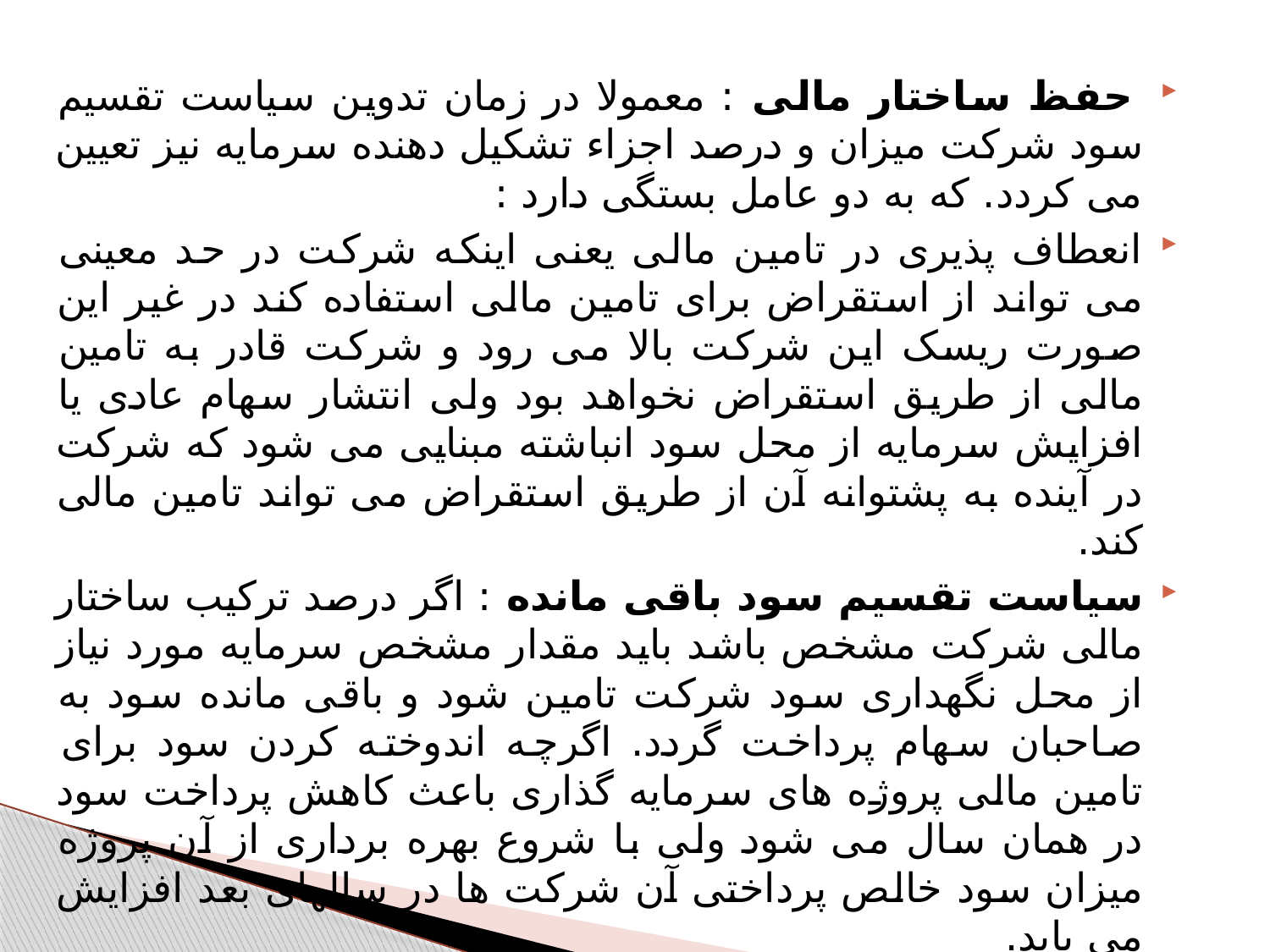

حفظ ساختار مالی : معمولا در زمان تدوین سیاست تقسیم سود شرکت میزان و درصد اجزاء تشکیل دهنده سرمایه نیز تعیین می کردد. که به دو عامل بستگی دارد :
انعطاف پذیری در تامین مالی یعنی اینکه شرکت در حد معینی می تواند از استقراض برای تامین مالی استفاده کند در غیر این صورت ریسک این شرکت بالا می رود و شرکت قادر به تامین مالی از طریق استقراض نخواهد بود ولی انتشار سهام عادی یا افزایش سرمایه از محل سود انباشته مبنایی می شود که شرکت در آینده به پشتوانه آن از طریق استقراض می تواند تامین مالی کند.
سیاست تقسیم سود باقی مانده : اگر درصد ترکیب ساختار مالی شرکت مشخص باشد باید مقدار مشخص سرمایه مورد نیاز از محل نگهداری سود شرکت تامین شود و باقی مانده سود به صاحبان سهام پرداخت گردد. اگرچه اندوخته کردن سود برای تامین مالی پروژه های سرمایه گذاری باعث کاهش پرداخت سود در همان سال می شود ولی با شروع بهره برداری از آن پروژه میزان سود خالص پرداختی آن شرکت ها در سالهای بعد افزایش می یابد.